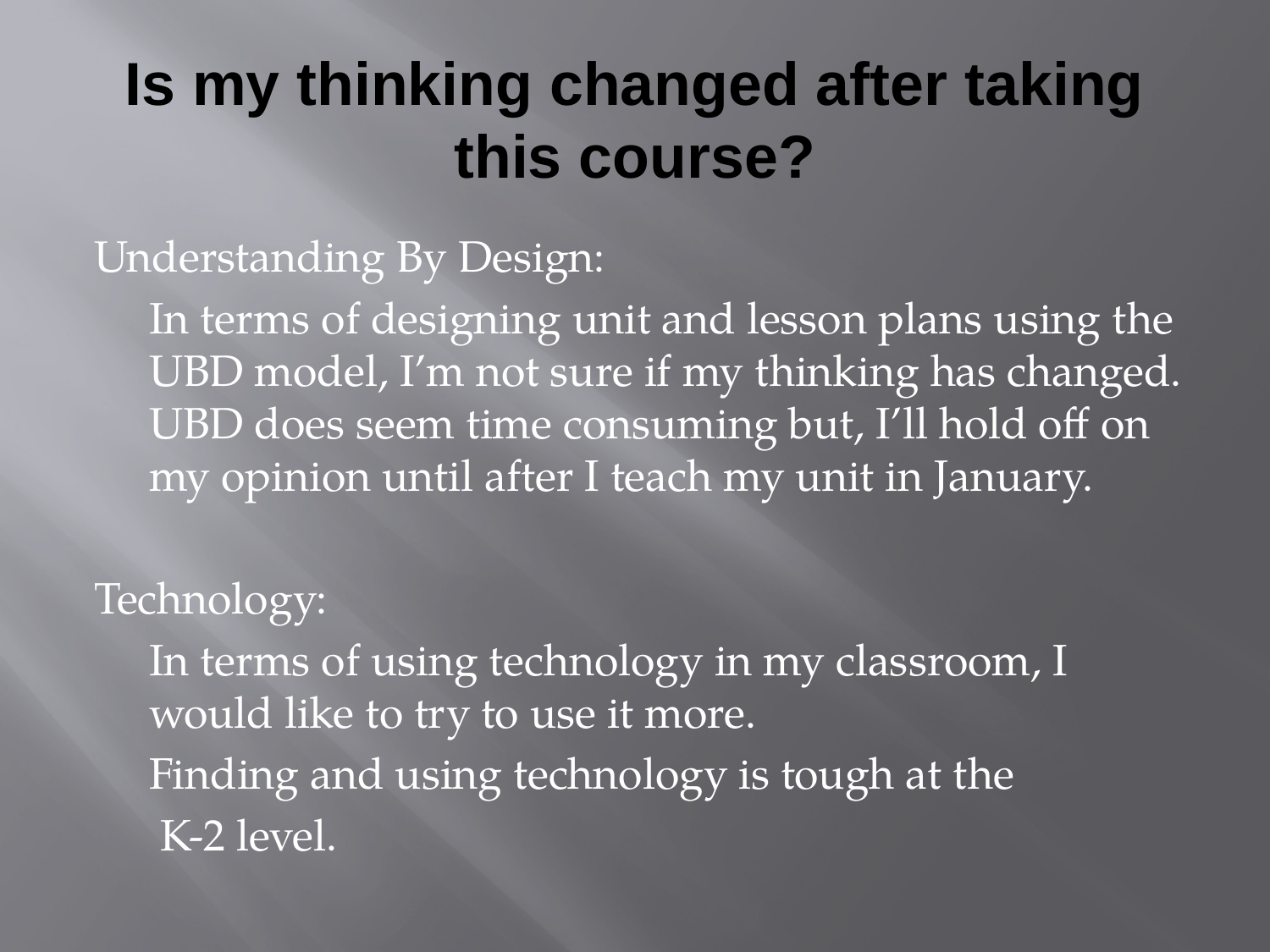

# Is my thinking changed after taking this course?
Understanding By Design:
		In terms of designing unit and lesson plans using the UBD model, I’m not sure if my thinking has changed. UBD does seem time consuming but, I’ll hold off on my opinion until after I teach my unit in January.

Technology:
		In terms of using technology in my classroom, I would like to try to use it more.
		Finding and using technology is tough at the
	 K-2 level.